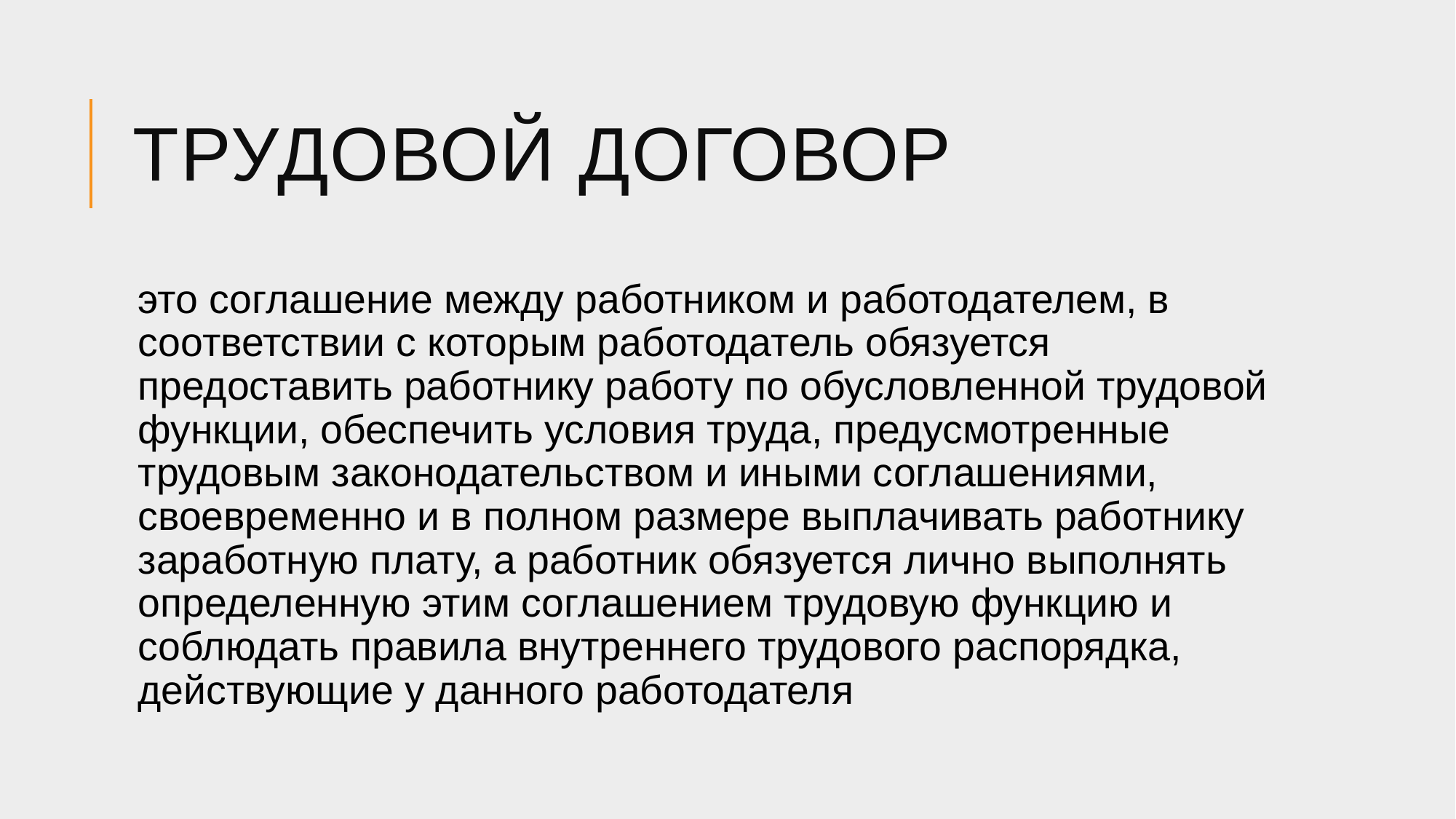

# Трудовой договор
это соглашение между работником и работодателем, в соответствии с которым работодатель обязуется предоставить работнику работу по обусловленной трудовой функции, обеспечить условия труда, предусмотренные трудовым законодательством и иными соглашениями, своевременно и в полном размере выплачивать работнику заработную плату, а работник обязуется лично выполнять определенную этим соглашением трудовую функцию и соблюдать правила внутреннего трудового распорядка, действующие у данного работодателя